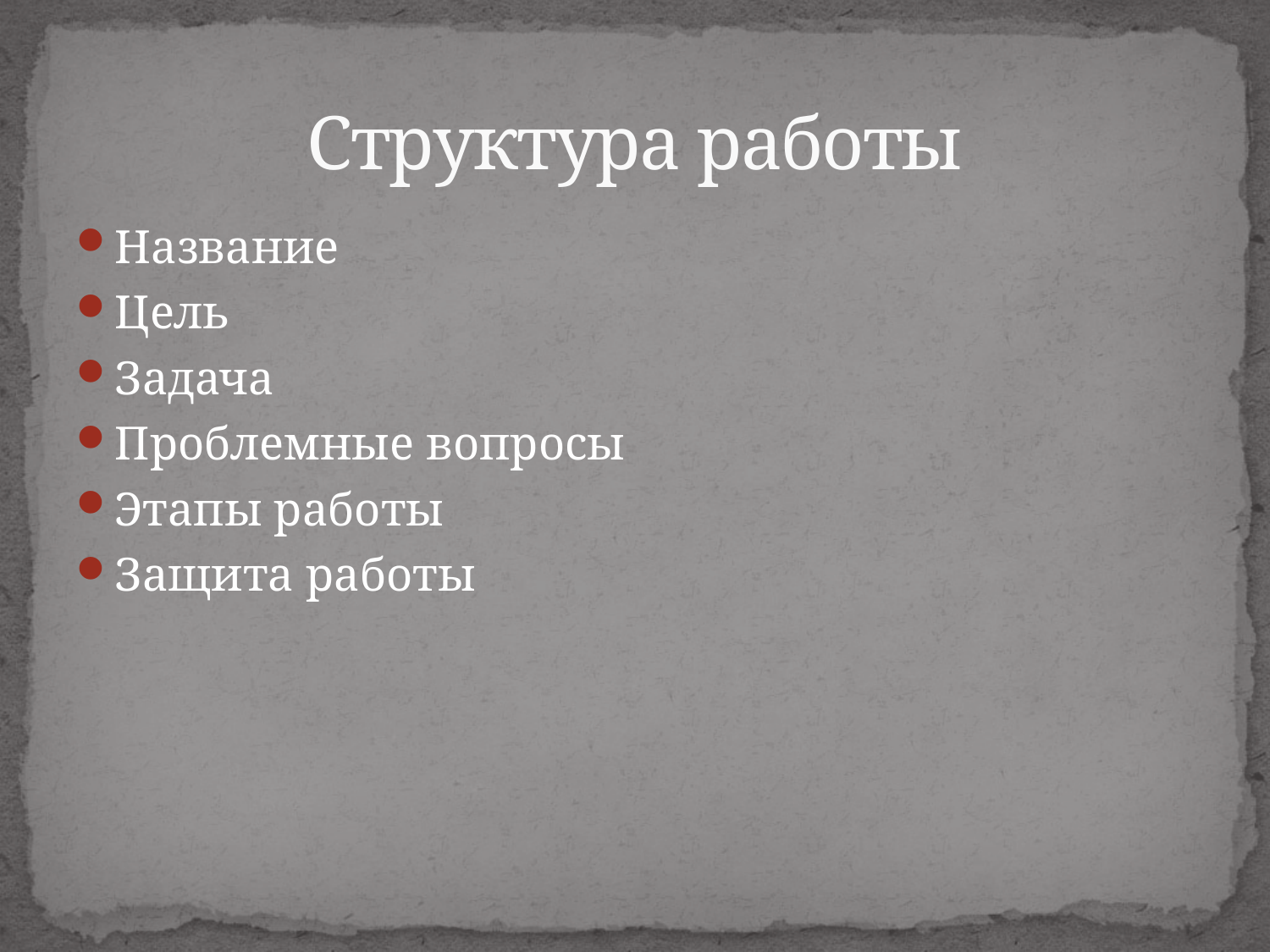

# Структура работы
Название
Цель
Задача
Проблемные вопросы
Этапы работы
Защита работы